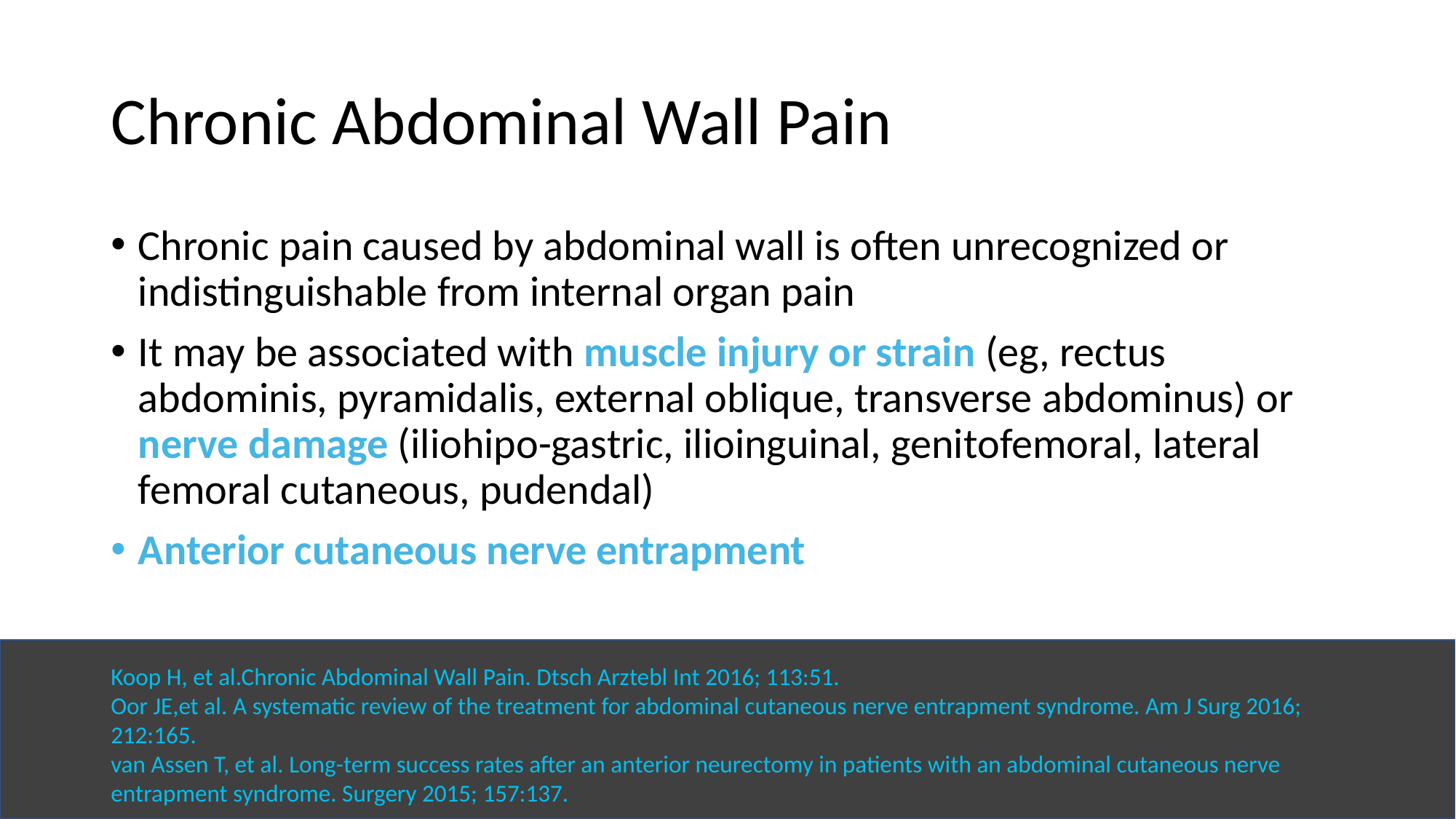

# Chronic Abdominal Wall Pain
Chronic pain caused by abdominal wall is often unrecognized or indistinguishable from internal organ pain
It may be associated with muscle injury or strain (eg, rectus abdominis, pyramidalis, external oblique, transverse abdominus) or nerve damage (iliohipo-gastric, ilioinguinal, genitofemoral, lateral femoral cutaneous, pudendal)
Anterior cutaneous nerve entrapment

Koop H, et al.Chronic Abdominal Wall Pain. Dtsch Arztebl Int 2016; 113:51.
Oor JE,et al. A systematic review of the treatment for abdominal cutaneous nerve entrapment syndrome. Am J Surg 2016; 212:165.
van Assen T, et al. Long-term success rates after an anterior neurectomy in patients with an abdominal cutaneous nerve entrapment syndrome. Surgery 2015; 157:137.